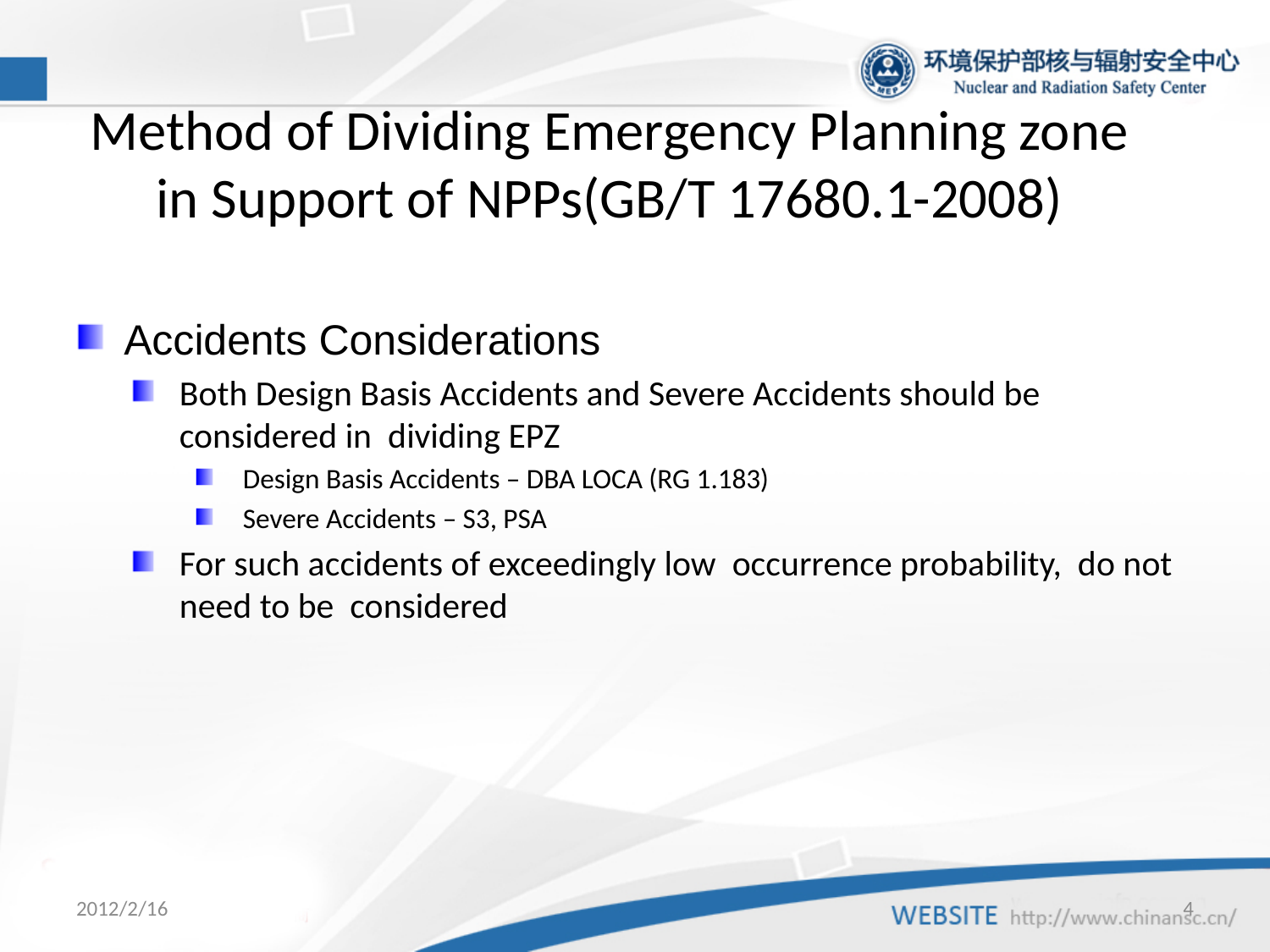

# Method of Dividing Emergency Planning zone in Support of NPPs(GB/T 17680.1-2008)
Accidents Considerations
Both Design Basis Accidents and Severe Accidents should be considered in  dividing EPZ
Design Basis Accidents – DBA LOCA (RG 1.183)
Severe Accidents – S3, PSA
For such accidents of exceedingly low  occurrence probability,  do not need to be  considered

2012/2/16
4